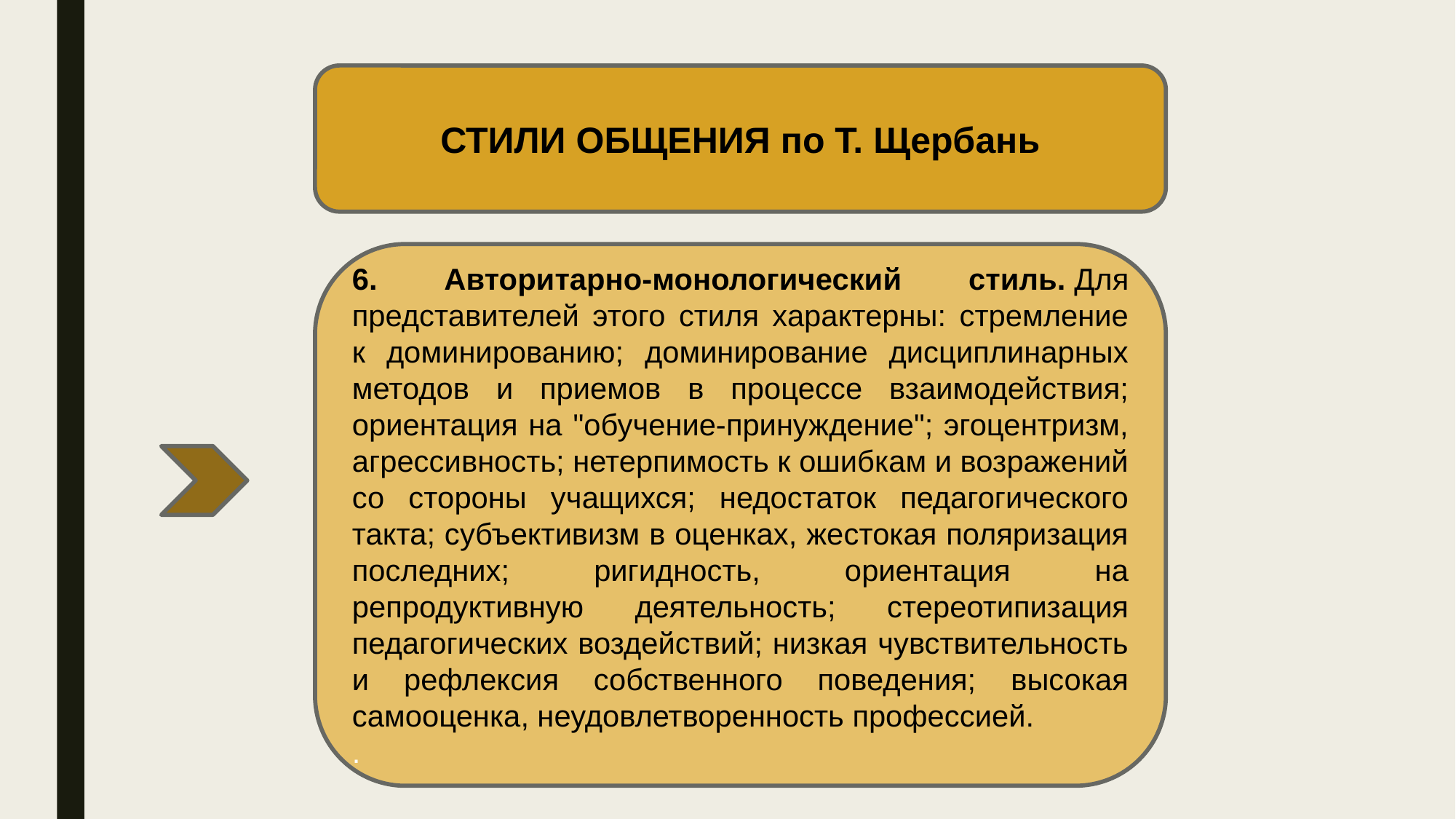

СТИЛИ ОБЩЕНИЯ по Т. Щербань
6. Авторитарно-монологический стиль. Для представителей этого стиля характерны: стремление к доминированию; доминирование дисциплинарных методов и приемов в процессе взаимодействия; ориентация на "обучение-принуждение"; эгоцентризм, агрессивность; нетерпимость к ошибкам и возражений со стороны учащихся; недостаток педагогического такта; субъективизм в оценках, жестокая поляризация последних; ригидность, ориентация на репродуктивную деятельность; стереотипизация педагогических воздействий; низкая чувствительность и рефлексия собственного поведения; высокая самооценка, неудовлетворенность профессией.
.